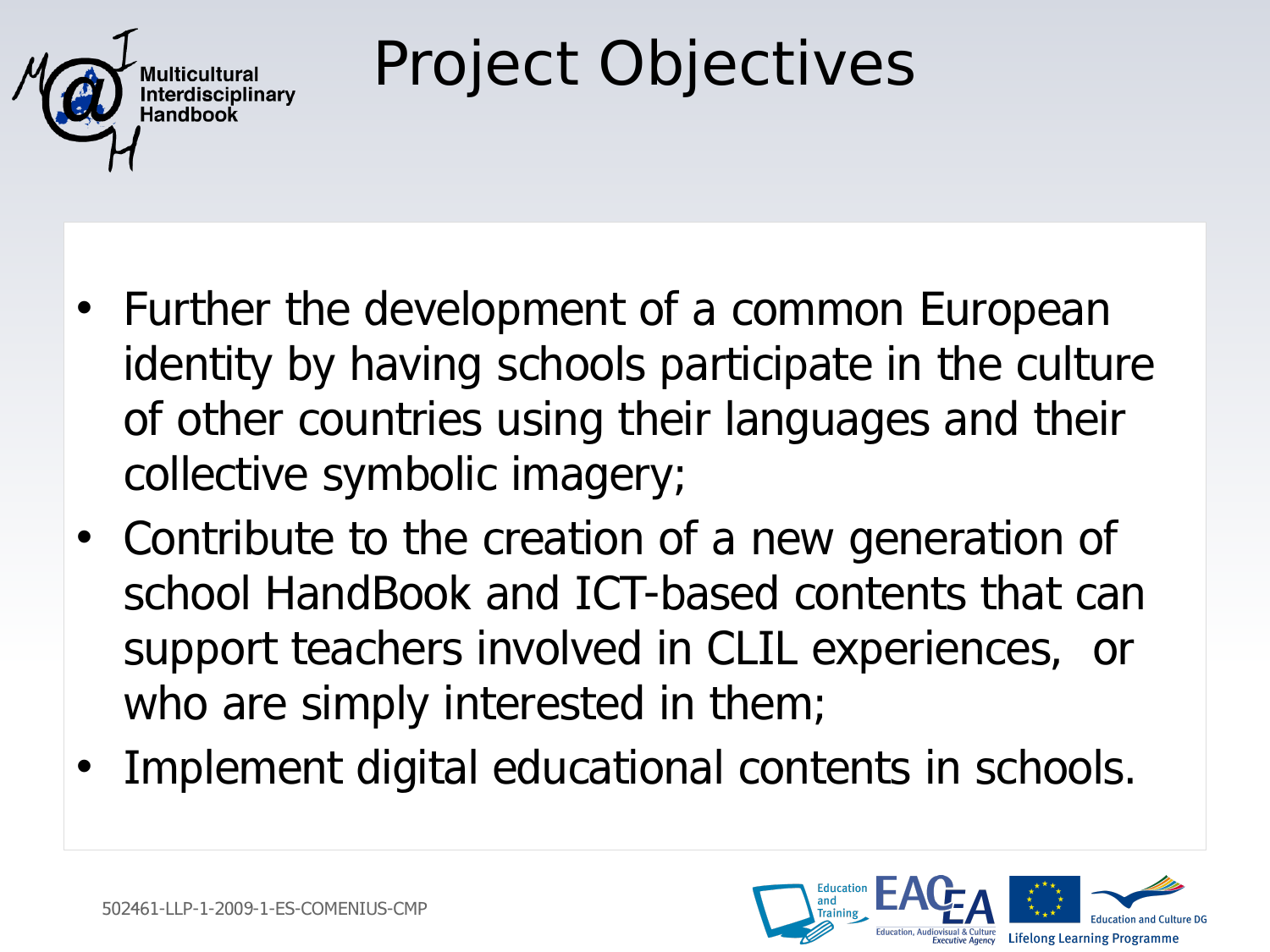

# Project Objectives
Further the development of a common European identity by having schools participate in the culture of other countries using their languages and their collective symbolic imagery;
Contribute to the creation of a new generation of school HandBook and ICT-based contents that can support teachers involved in CLIL experiences,  or who are simply interested in them;
Implement digital educational contents in schools.
502461-LLP-1-2009-1-ES-COMENIUS-CMP